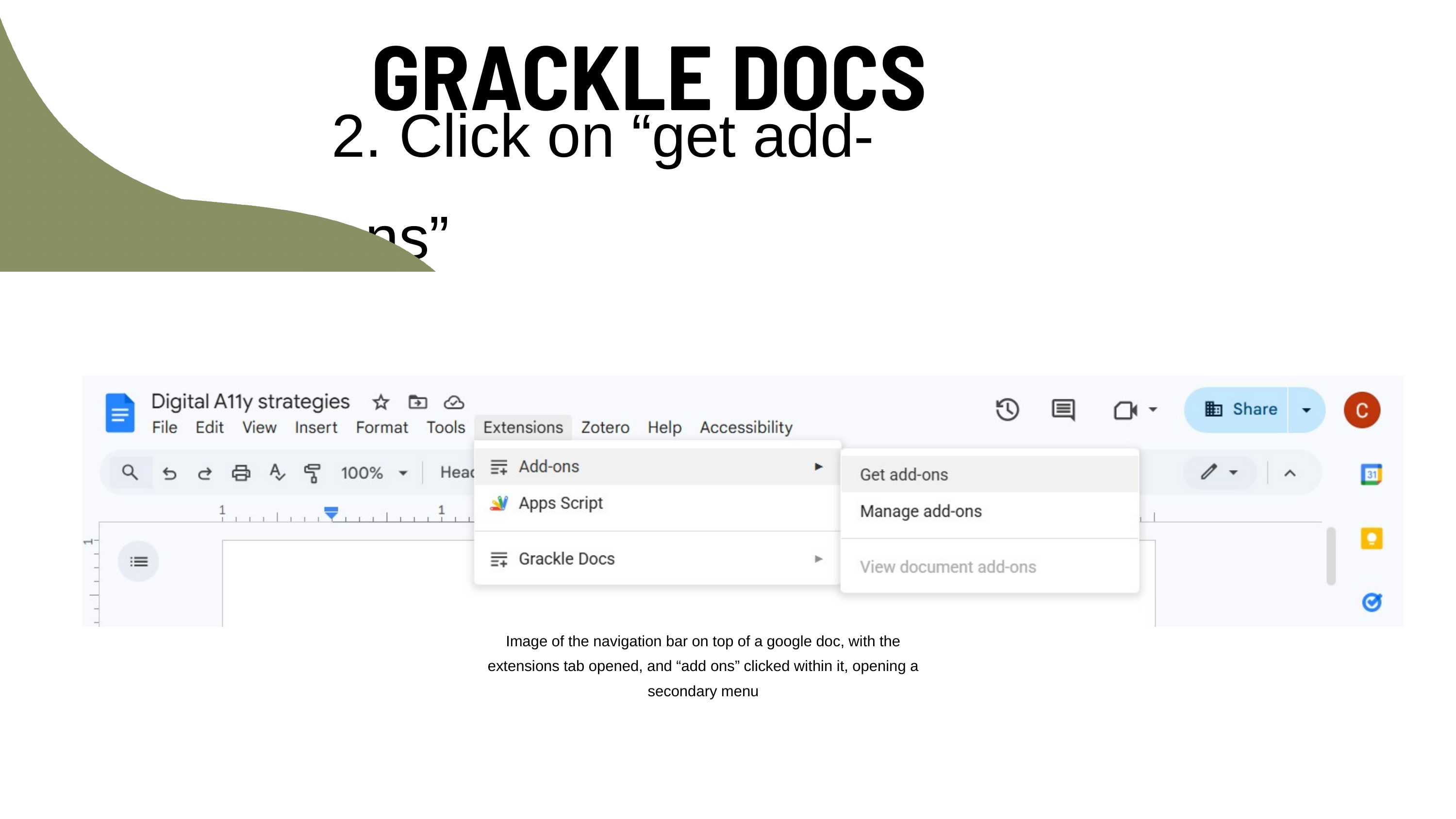

GRACKLE DOCS

2. Click on “get add-ons”

Image of the navigation bar on top of a google doc, with the extensions tab opened, and “add ons” clicked within it, opening a secondary menu